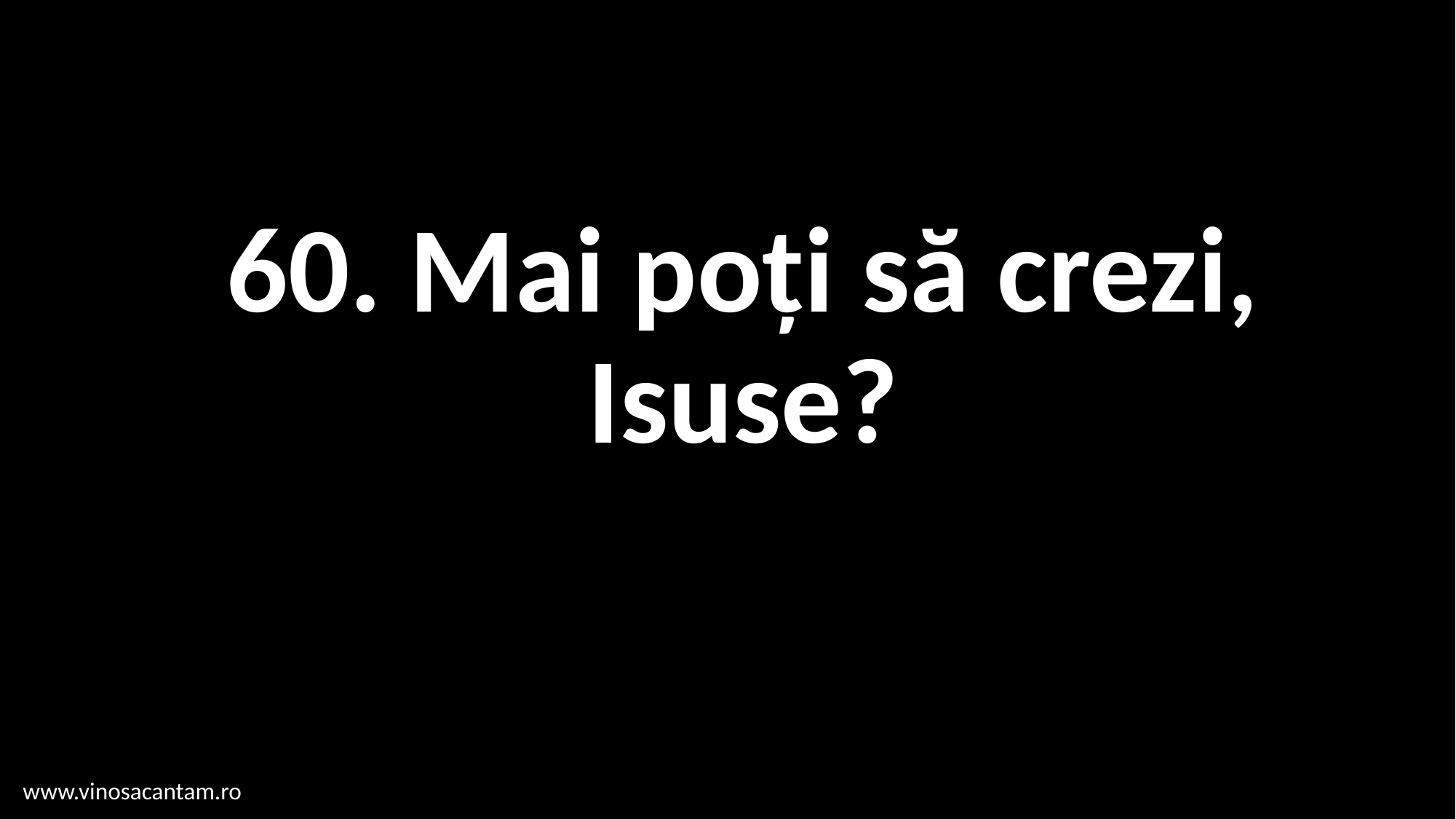

# 60. Mai poți să crezi, Isuse?

www.vinosacantam.ro